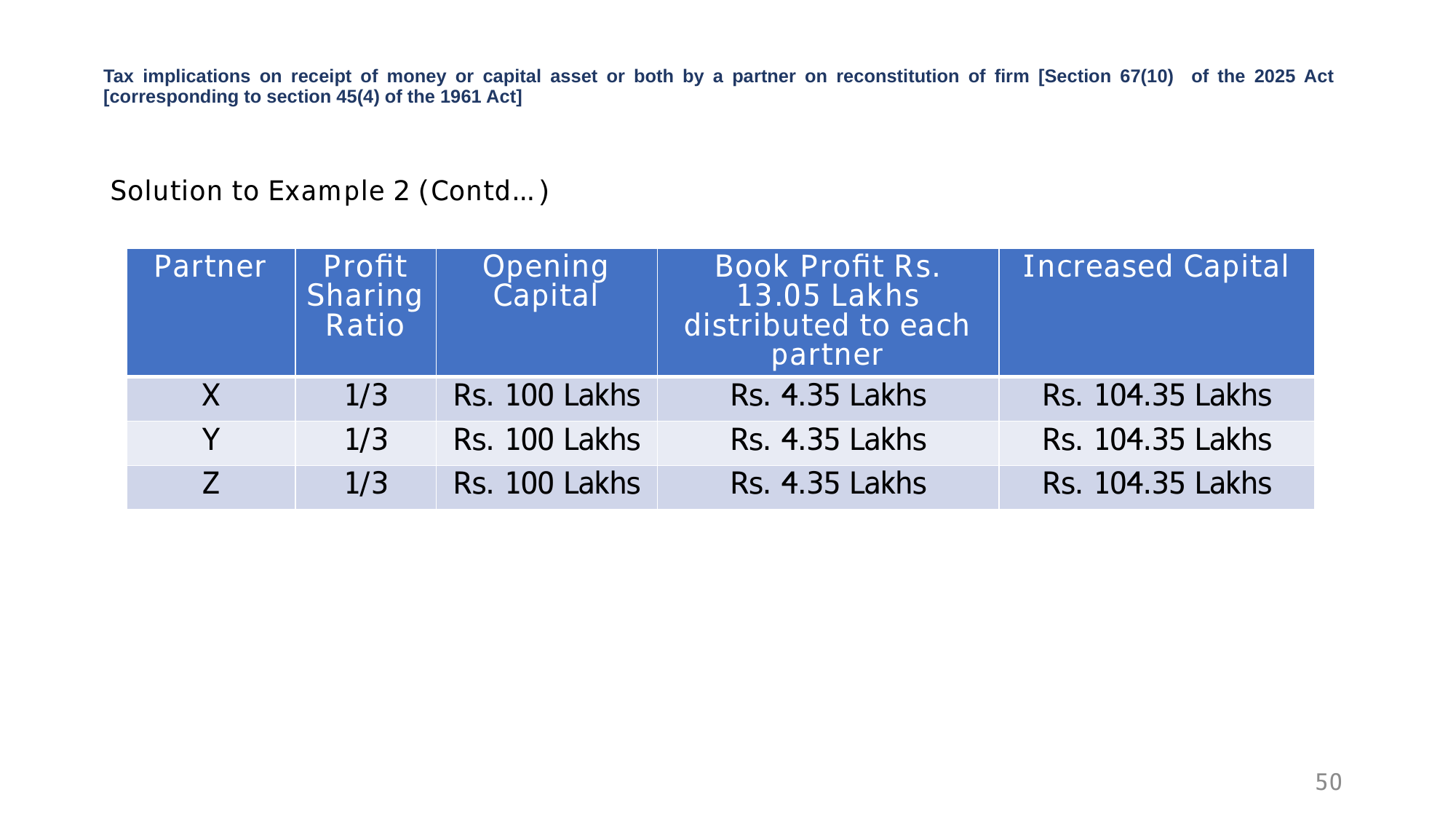

# Tax implications on receipt of money or capital asset or both by a partner on reconstitution of firm [Section 67(10)  of the 2025 Act [corresponding to section 45(4) of the 1961 Act]
Solution to Example 2 (Contd…)

| Partner | Profit Sharing Ratio | Opening Capital | Book Profit Rs. 13.05 Lakhs distributed to each partner | Increased Capital |
| --- | --- | --- | --- | --- |
| X | 1/3 | Rs. 100 Lakhs | Rs. 4.35 Lakhs | Rs. 104.35 Lakhs |
| Y | 1/3 | Rs. 100 Lakhs | Rs. 4.35 Lakhs | Rs. 104.35 Lakhs |
| Z | 1/3 | Rs. 100 Lakhs | Rs. 4.35 Lakhs | Rs. 104.35 Lakhs |
50